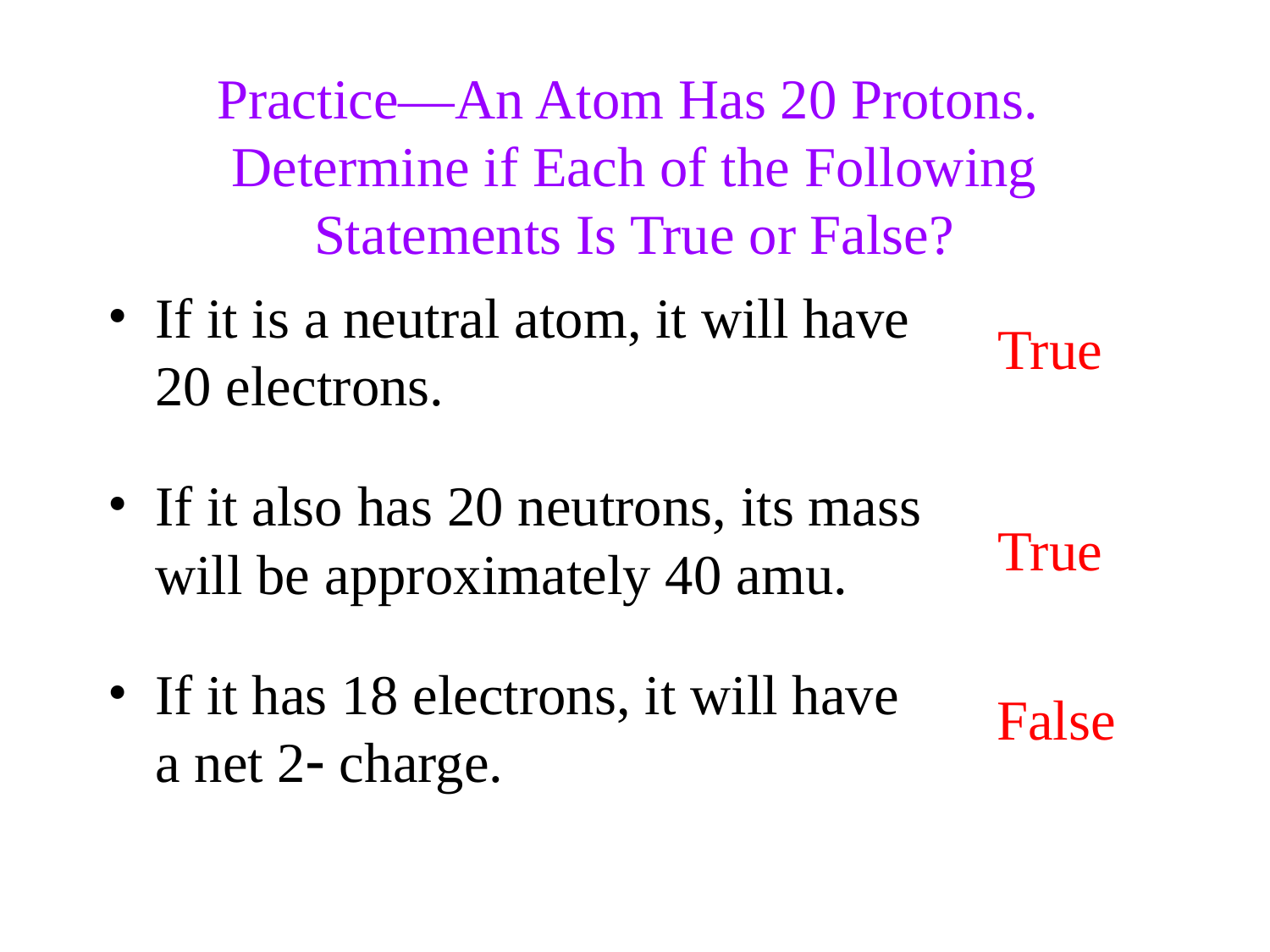

Practice—An Atom Has 20 Protons.  Determine if Each of the Following Statements Is True or False?
If it is a neutral atom, it will have 20 electrons.
If it also has 20 neutrons, its mass will be approximately 40 amu.
If it has 18 electrons, it will have a net 2− charge.
True
True
False